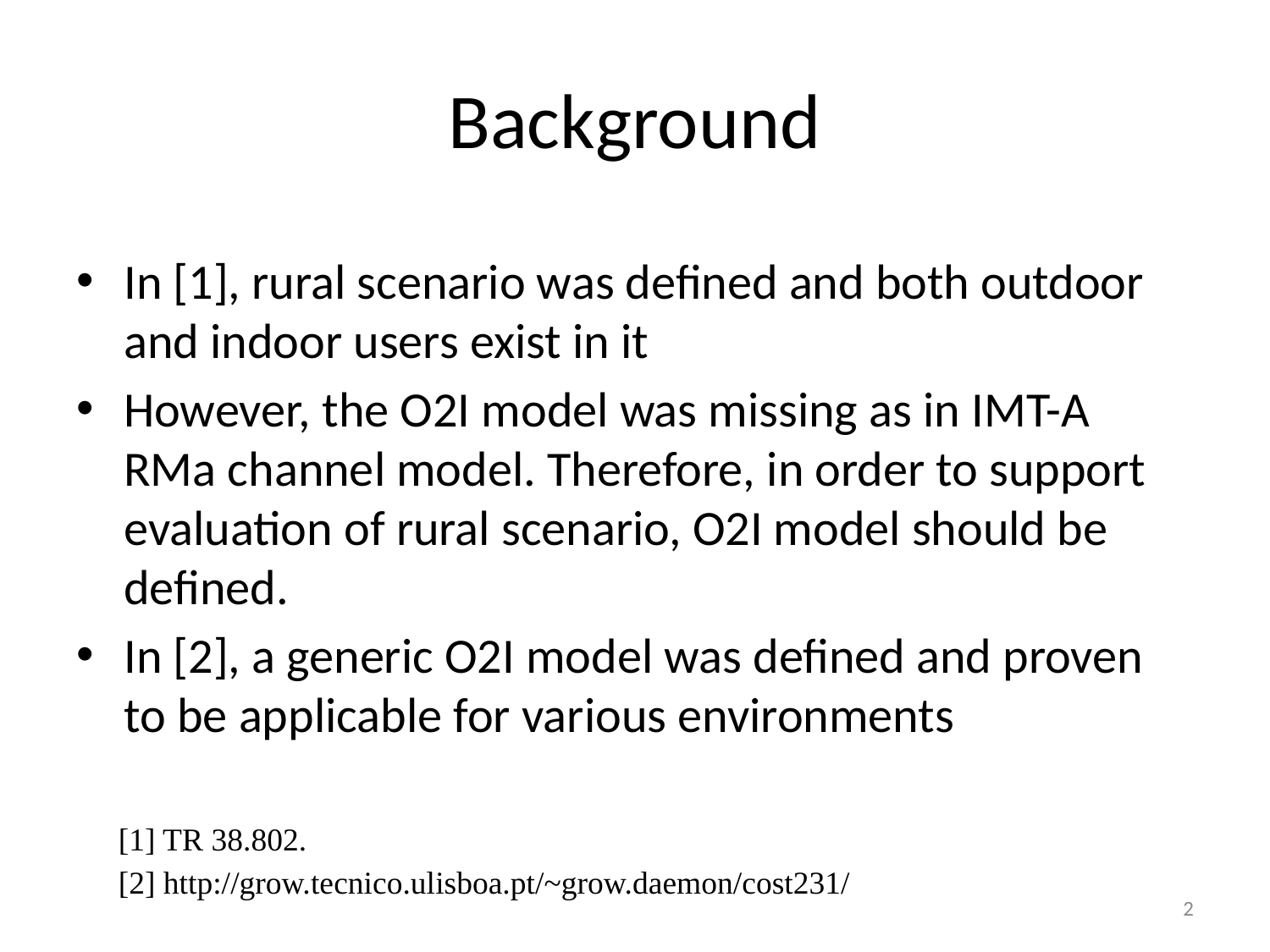

# Background
In [1], rural scenario was defined and both outdoor and indoor users exist in it
However, the O2I model was missing as in IMT-A RMa channel model. Therefore, in order to support evaluation of rural scenario, O2I model should be defined.
In [2], a generic O2I model was defined and proven to be applicable for various environments

[1] TR 38.802.
[2] http://grow.tecnico.ulisboa.pt/~grow.daemon/cost231/
2